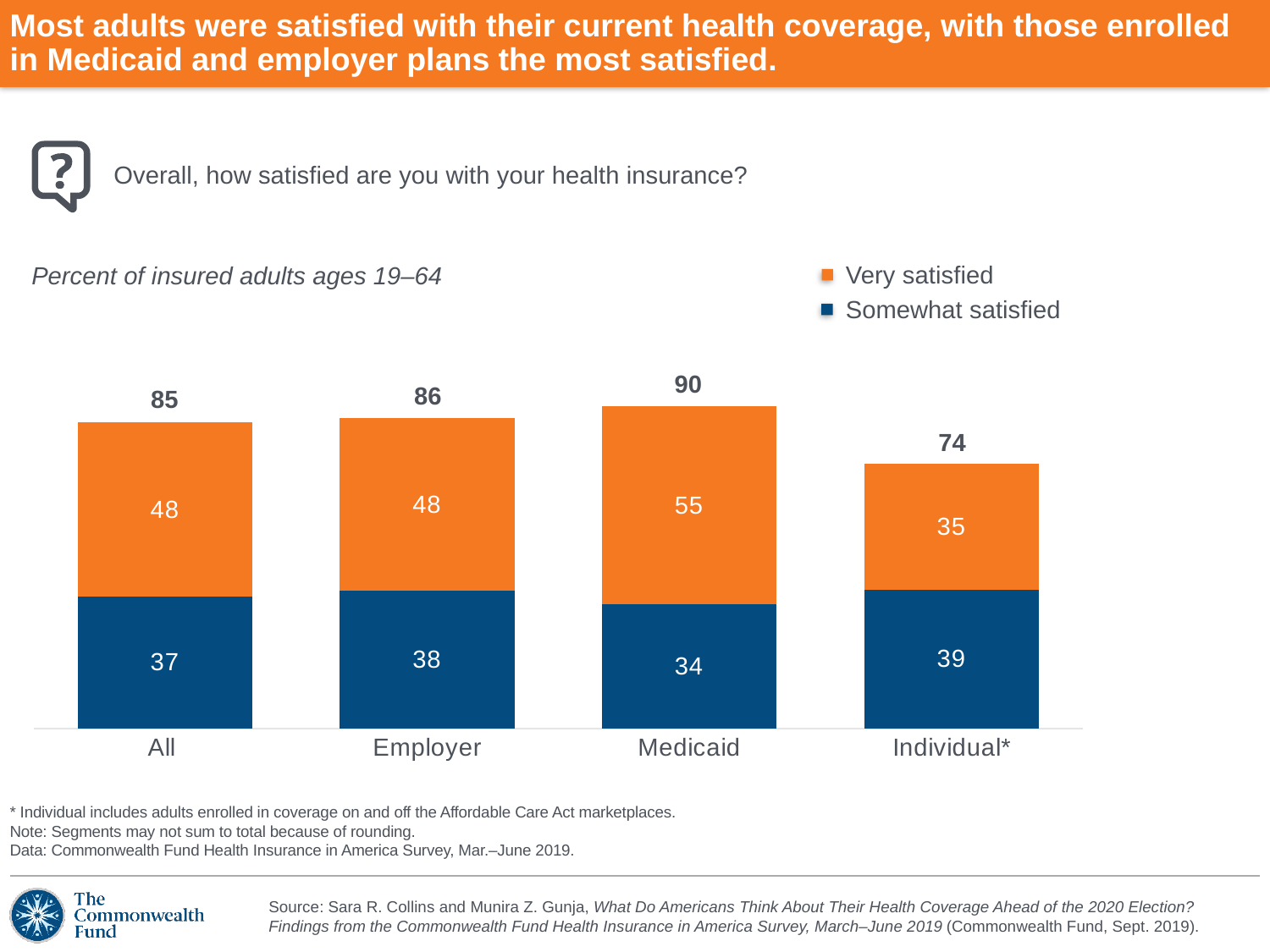

# Most adults were satisfied with their current health coverage, with those enrolled in Medicaid and employer plans the most satisfied.
Overall, how satisfied are you with your health insurance?

### Chart

| Category | Somewhat satisfied | Very satisfied |
|---|---|---|
| All  | 36.69 | 48.24 |
| Employer | 38.3 | 47.83 |
| Medicaid | 34.42 | 55.1 |
| Individual* | 38.57 | 34.93 |
Very satisfied
Percent of insured adults ages 19–64

Somewhat satisfied

90
86
85
74
* Individual includes adults enrolled in coverage on and off the Affordable Care Act marketplaces.
Note: Segments may not sum to total because of rounding.
Data: Commonwealth Fund Health Insurance in America Survey, Mar.–June 2019.